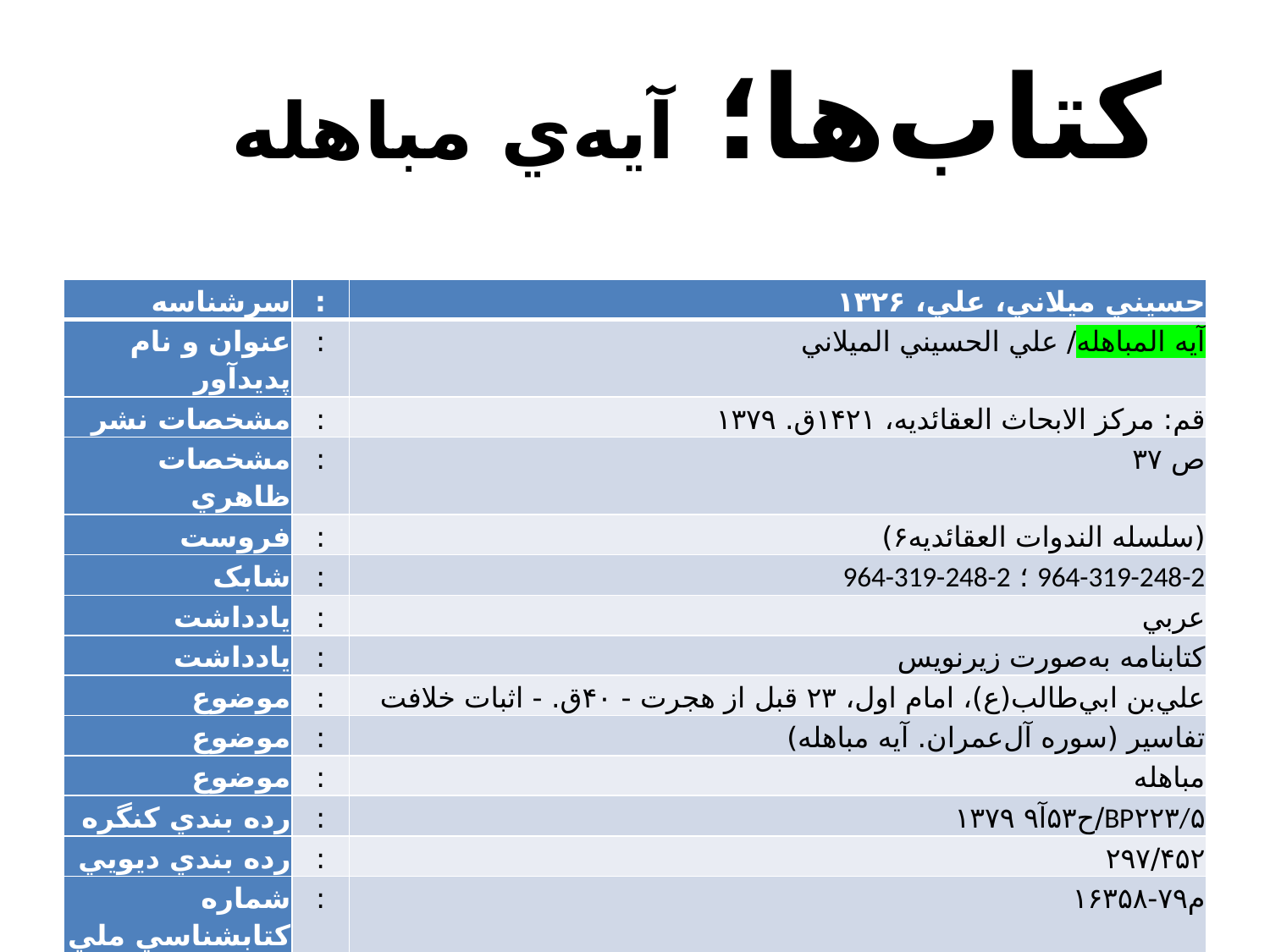

کتاب‌ها؛ آيه‌ي مباهله
| سرشناسه | : | ح‍س‍ي‍ن‍ي‌ م‍ي‍لان‍ي‌، ع‍ل‍ي‌، ۱۳۲۶ |
| --- | --- | --- |
| ‏عنوان و نام پديدآور | : | آي‍ه‌ ال‍م‍ب‍اه‍ل‍ه‌/ ع‍ل‍ي‌ ال‍ح‍س‍ي‍ن‍ي‌ ال‍م‍ي‍لان‍ي‌ |
| ‏مشخصات نشر | : | ق‍م‌: م‍رک‍ز الاب‍ح‍اث‌ ال‍ع‍ق‍ائ‍دي‍ه‌، ۱۴۲۱ق‌. ۱۳۷۹ |
| ‏مشخصات ظاهري | : | ص‌ ۳۷ |
| ‏فروست | : | (س‍ل‍س‍ل‍ه‌ ال‍ن‍دوات‌ ال‍ع‍ق‍ائ‍دي‍ه‌۶) |
| ‏شابک | : | ‎964-319-248-2 ؛ ‎964-319-248-2 |
| ‏يادداشت | : | ع‍رب‍ي‌ |
| ‏يادداشت | : | ک‍ت‍اب‍ن‍ام‍ه‌ ب‍ه‌ص‍ورت‌ زي‍رن‍وي‍س‌ |
| ‏موضوع | : | ع‍ل‍ي‌ب‍ن‌ اب‍ي‌طال‍ب‌(ع‌)، ام‍ام‌ اول‌، ۲۳ ق‍ب‍ل‌ از ه‍ج‍رت‌ - ۴۰ق‌. - اث‍ب‍ات‌ خ‍لاف‍ت‌ |
| ‏موضوع | : | ت‍ف‍اس‍ي‍ر (س‍وره‌ آل‌ع‍م‍ران‌. آي‍ه‌ م‍ب‍اه‍ل‍ه‌) |
| ‏موضوع | : | م‍ب‍اه‍ل‍ه‌ |
| ‏رده بندي کنگره | : | ‏‫BP۲۲۳/۵‏‫/ح‌۵۳آ۹ ۱۳۷۹ |
| ‏رده بندي ديويي | : | ‏‫۲۹۷/۴۵۲ |
| ‏شماره کتابشناسي ملي | : | م‌۷۹-۱۶۳۵۸ |